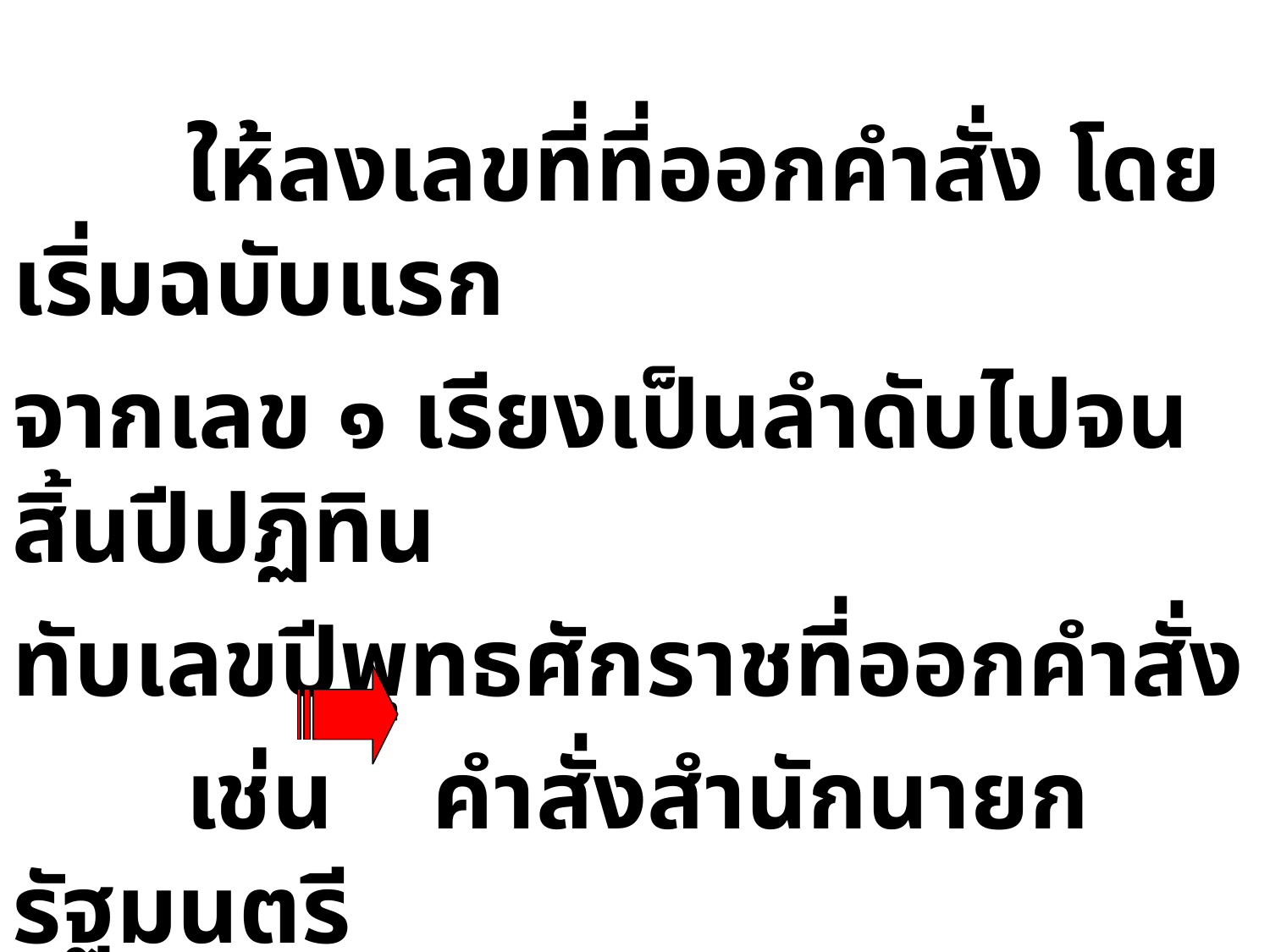

ให้ลงเลขที่ที่ออกคำสั่ง โดยเริ่มฉบับแรก
จากเลข ๑ เรียงเป็นลำดับไปจนสิ้นปีปฏิทิน
ทับเลขปีพุทธศักราชที่ออกคำสั่ง
       เช่น    คำสั่งสำนักนายกรัฐมนตรี
                            ที่ ๑/๒๕๕๕